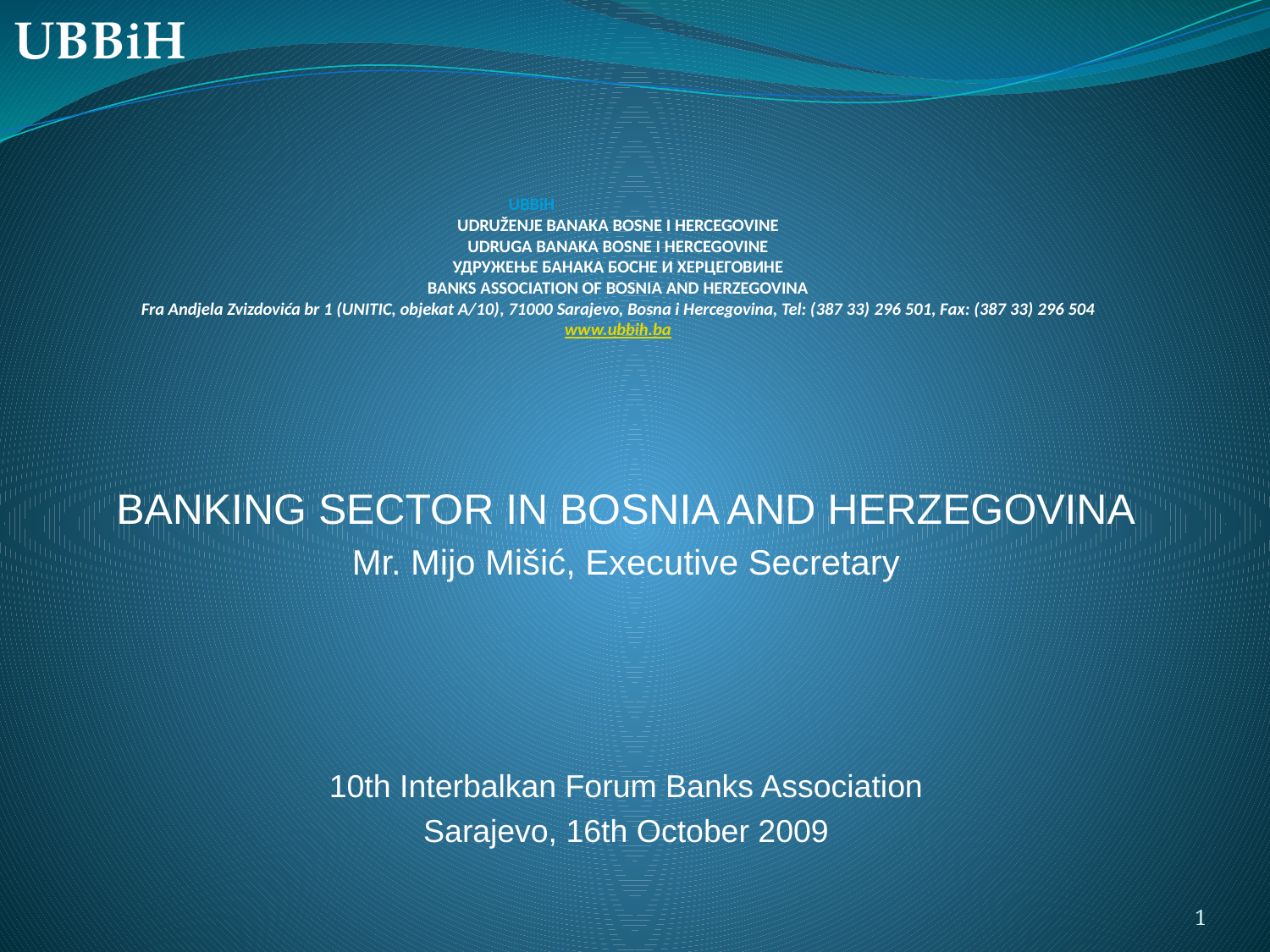

UBBiH
# UBBiH UDRUŽENJE BANAKA BOSNE I HERCEGOVINE UDRUGA BANAKA BOSNE I HERCEGOVINE УДРУЖЕЊЕ БАНАКА БОСНE И ХЕРЦЕГОВИНE BANKS ASSOCIATION OF BOSNIA AND HERZEGOVINA Fra Andjela Zvizdovića br 1 (UNITIC, objekat A/10), 71000 Sarajevo, Bosna i Hercegovina, Tel: (387 33) 296 501, Fax: (387 33) 296 504 www.ubbih.ba

BANKING SECTOR IN BOSNIA AND HERZEGOVINA
Mr. Mijo Mišić, Executive Secretary

10th Interbalkan Forum Banks Association
Sarajevo, 16th October 2009

1